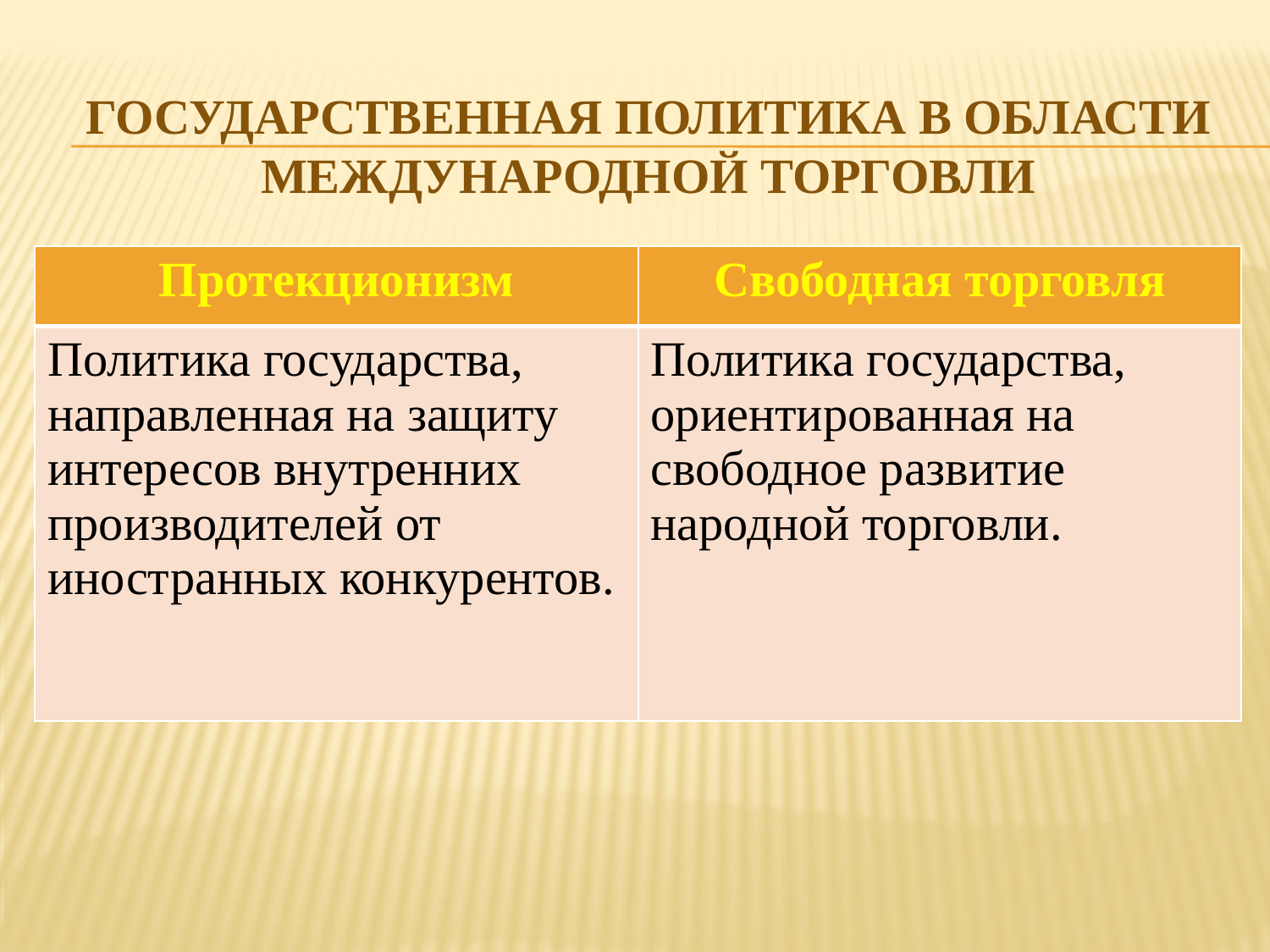

# Государственная политика в области международной торговли
| Протекционизм | Свободная торговля |
| --- | --- |
| Политика государства, направленная на защиту интересов внутренних производителей от иностранных конкурентов. | Политика государства, ориентированная на свободное развитие народной торговли. |